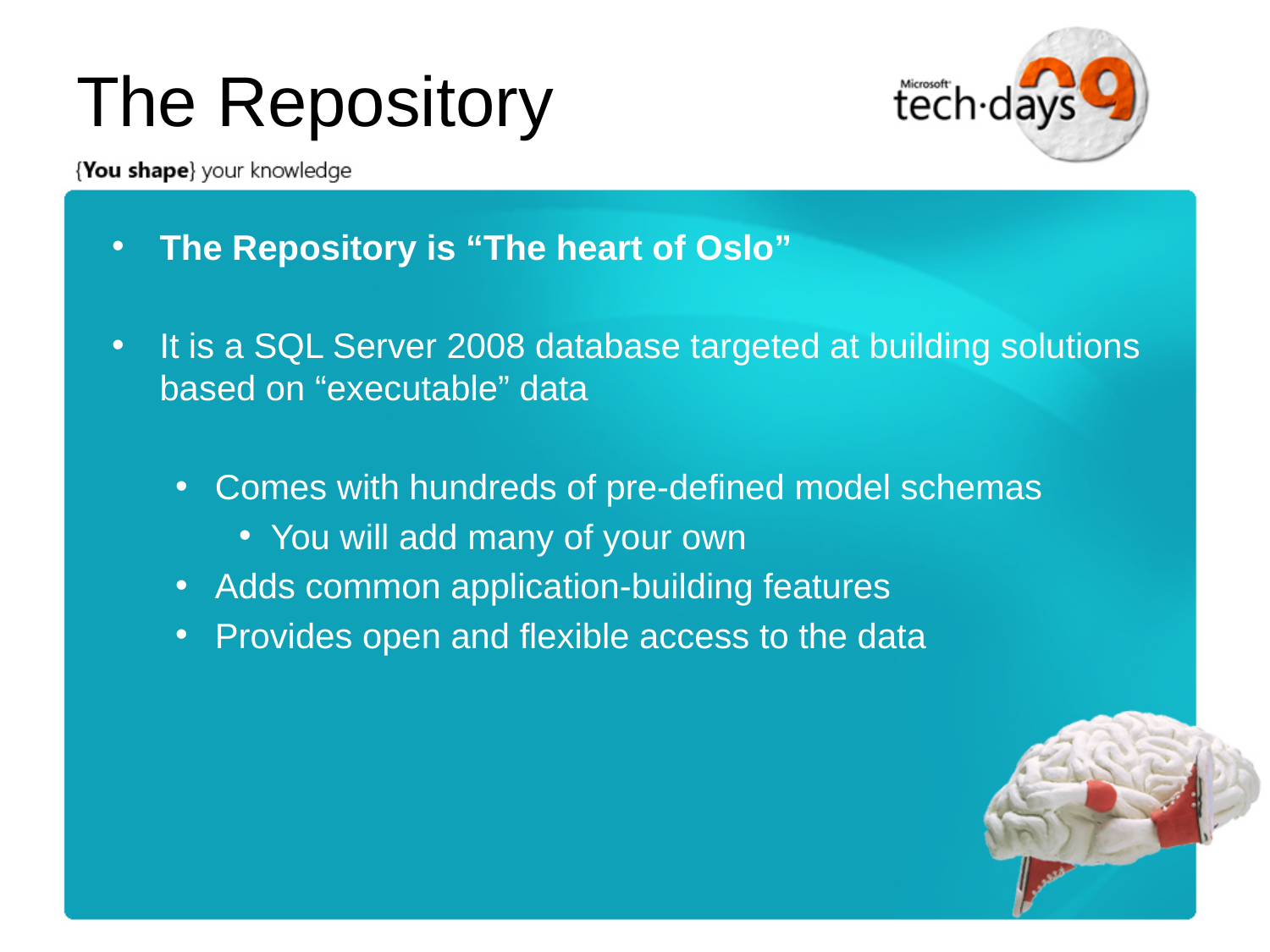

# The Repository
The Repository is “The heart of Oslo”

It is a SQL Server 2008 database targeted at building solutions based on “executable” data

Comes with hundreds of pre-defined model schemas
You will add many of your own
Adds common application-building features
Provides open and flexible access to the data